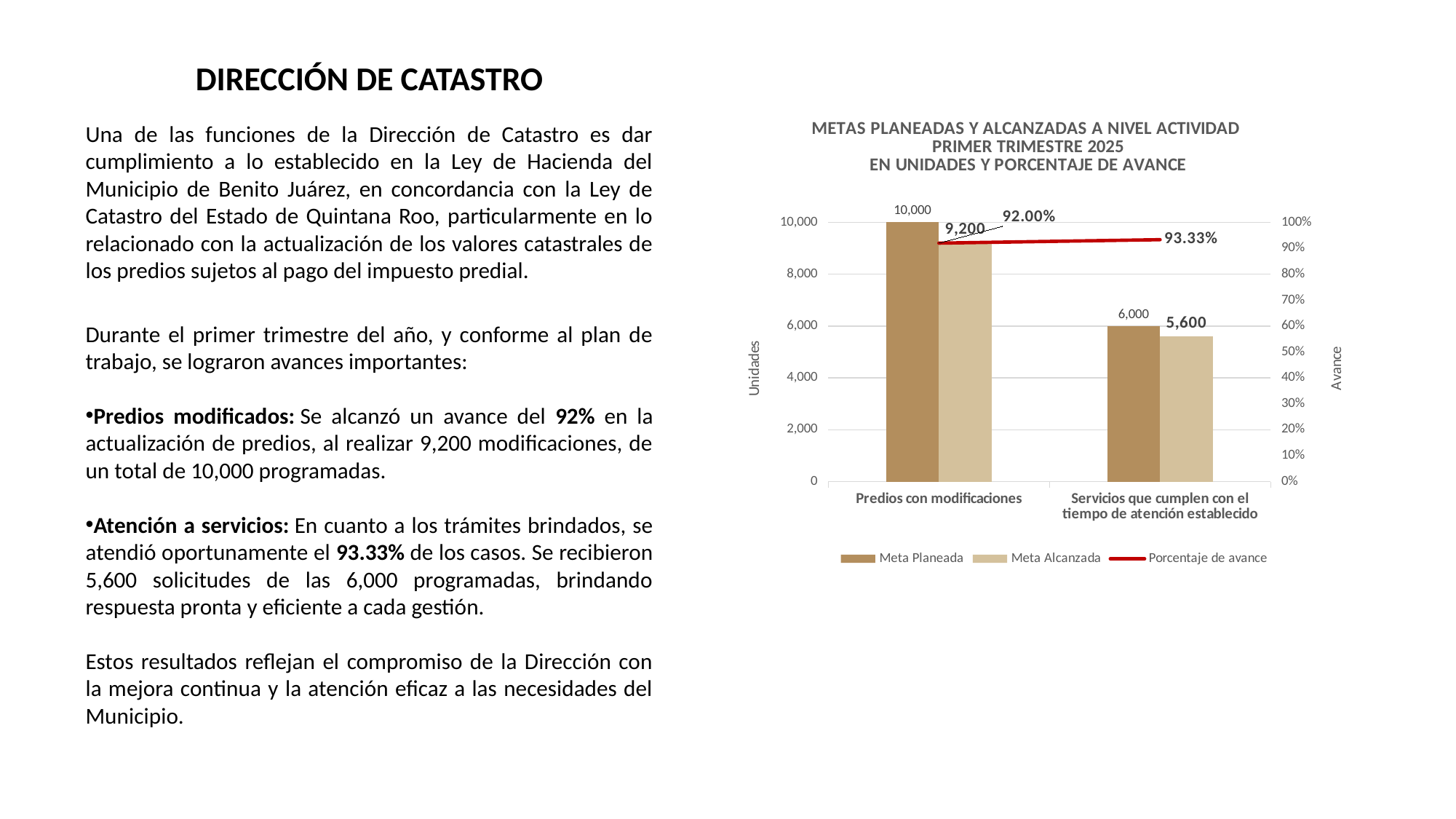

DIRECCIÓN DE CATASTRO
Una de las funciones de la Dirección de Catastro es dar cumplimiento a lo establecido en la Ley de Hacienda del Municipio de Benito Juárez, en concordancia con la Ley de Catastro del Estado de Quintana Roo, particularmente en lo relacionado con la actualización de los valores catastrales de los predios sujetos al pago del impuesto predial.

Durante el primer trimestre del año, y conforme al plan de trabajo, se lograron avances importantes:

Predios modificados: Se alcanzó un avance del 92% en la actualización de predios, al realizar 9,200 modificaciones, de un total de 10,000 programadas.

Atención a servicios: En cuanto a los trámites brindados, se atendió oportunamente el 93.33% de los casos. Se recibieron 5,600 solicitudes de las 6,000 programadas, brindando respuesta pronta y eficiente a cada gestión.

Estos resultados reflejan el compromiso de la Dirección con la mejora continua y la atención eficaz a las necesidades del Municipio.

### Chart: METAS PLANEADAS Y ALCANZADAS A NIVEL ACTIVIDAD
PRIMER TRIMESTRE 2025
EN UNIDADES Y PORCENTAJE DE AVANCE

| Category | Meta Planeada | Meta Alcanzada |  |
|---|---|---|---|
| Predios con modificaciones | 10000.0 | 9200.0 | 0.92 |
| Servicios que cumplen con el tiempo de atención establecido | 6000.0 | 5600.0 | 0.9333333333333333 |